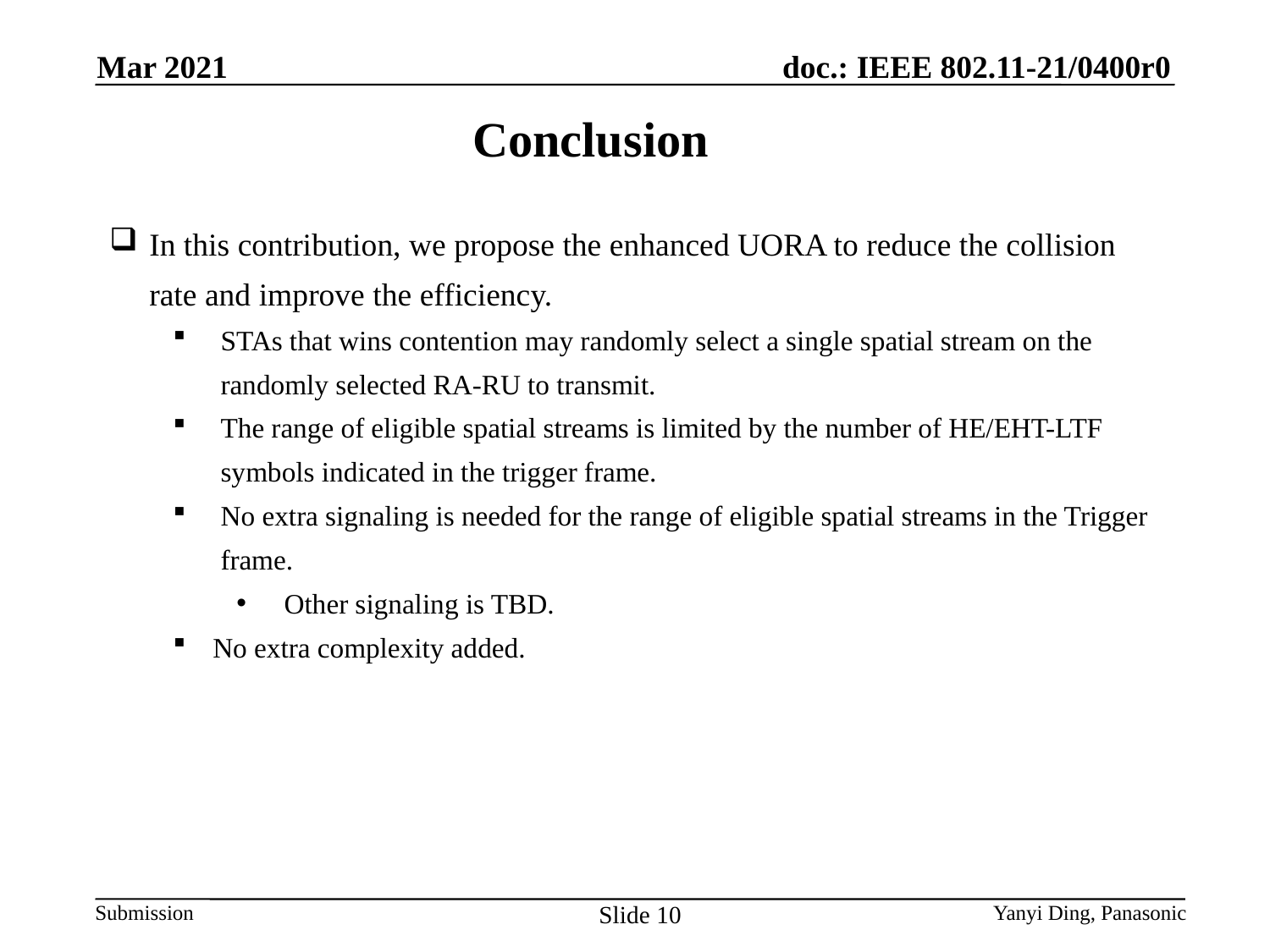

Mar 2021
Conclusion
In this contribution, we propose the enhanced UORA to reduce the collision rate and improve the efficiency.
STAs that wins contention may randomly select a single spatial stream on the randomly selected RA-RU to transmit.
The range of eligible spatial streams is limited by the number of HE/EHT-LTF symbols indicated in the trigger frame.
No extra signaling is needed for the range of eligible spatial streams in the Trigger frame.
Other signaling is TBD.
No extra complexity added.
Slide 10
Yanyi Ding, Panasonic